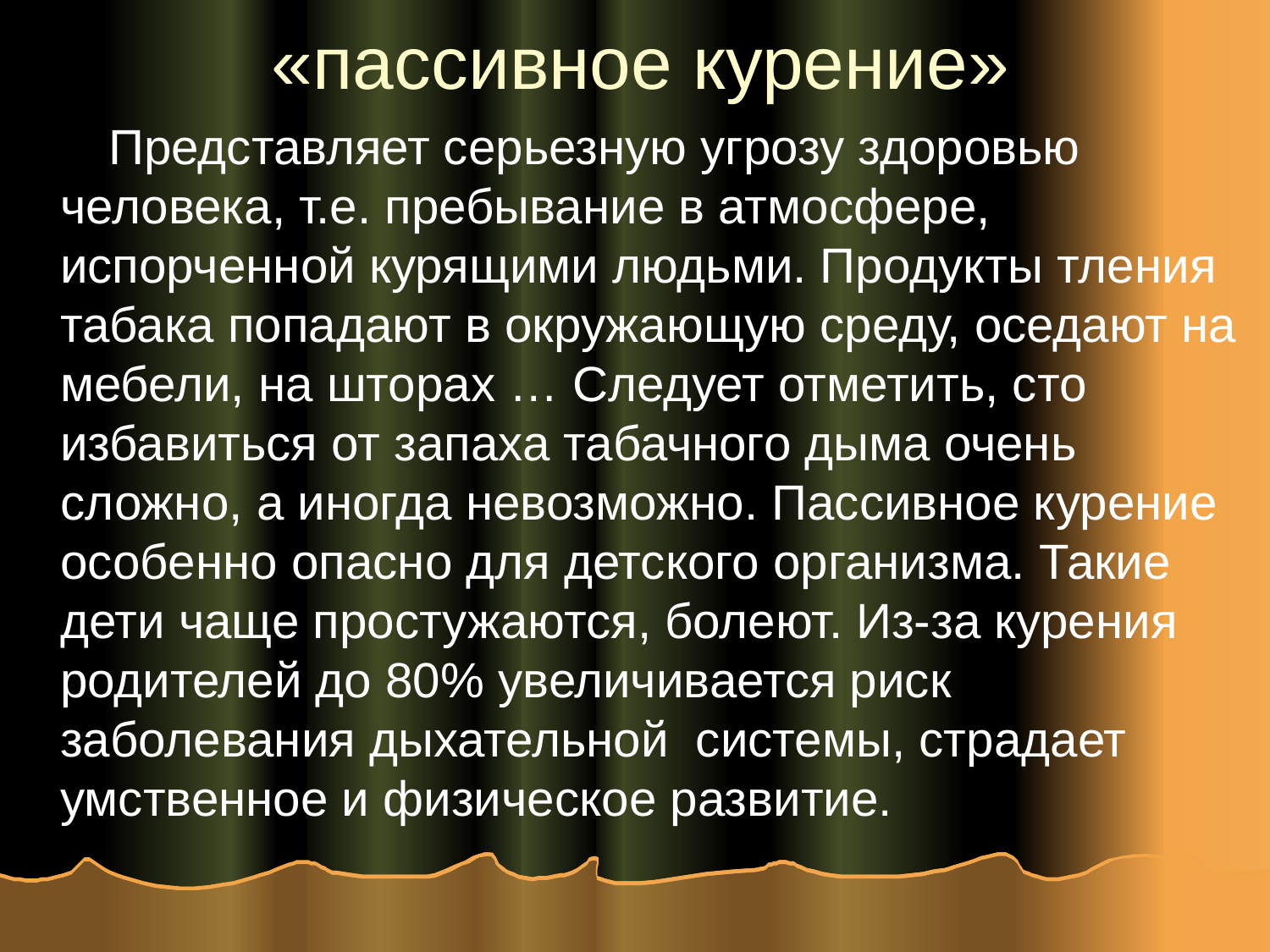

# «пассивное курение»
       Представляет серьезную угрозу здоровью человека, т.е. пребывание в атмосфере, испорченной курящими людьми. Продукты тления табака попадают в окружающую среду, оседают на мебели, на шторах … Следует отметить, сто избавиться от запаха табачного дыма очень сложно, а иногда невозможно. Пассивное курение особенно опасно для детского организма. Такие дети чаще простужаются, болеют. Из-за курения родителей до 80% увеличивается риск заболевания дыхательной  системы, страдает умственное и физическое развитие.